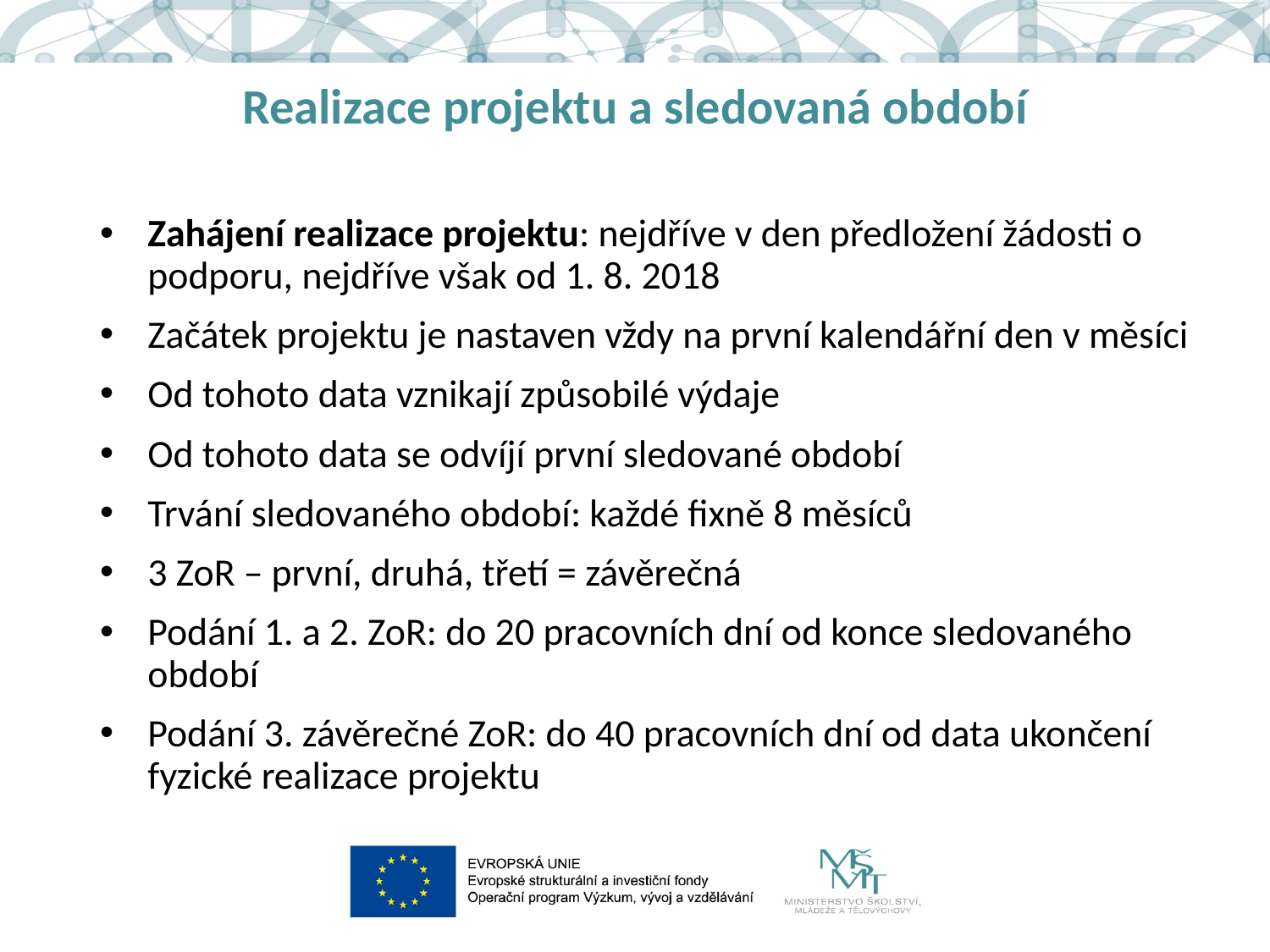

# Realizace projektu a sledovaná období

Zahájení realizace projektu: nejdříve v den předložení žádosti o podporu, nejdříve však od 1. 8. 2018
Začátek projektu je nastaven vždy na první kalendářní den v měsíci
Od tohoto data vznikají způsobilé výdaje
Od tohoto data se odvíjí první sledované období
Trvání sledovaného období: každé fixně 8 měsíců
3 ZoR – první, druhá, třetí = závěrečná
Podání 1. a 2. ZoR: do 20 pracovních dní od konce sledovaného období
Podání 3. závěrečné ZoR: do 40 pracovních dní od data ukončení fyzické realizace projektu